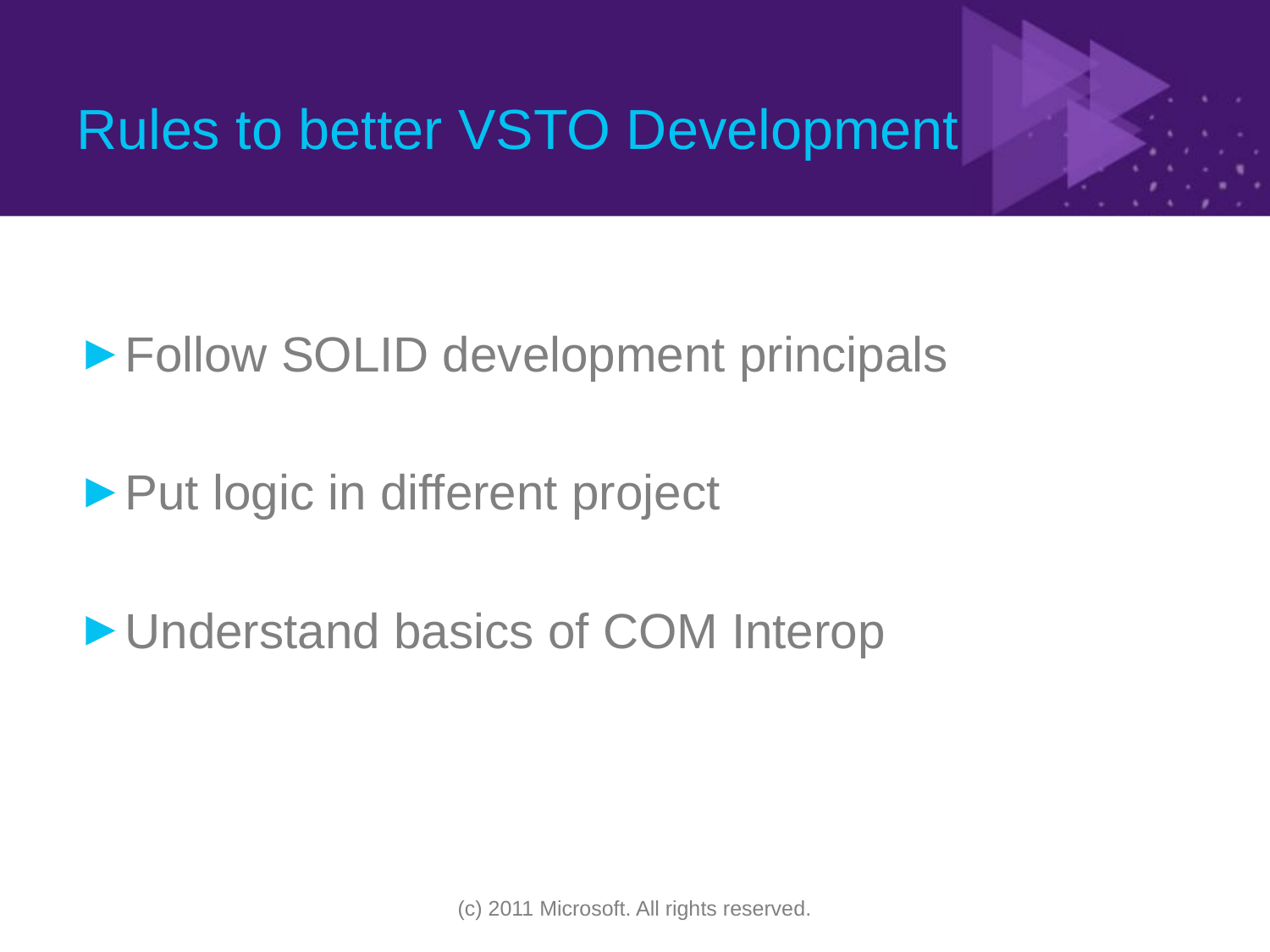

# Rules to better VSTO Development
Follow SOLID development principals

Put logic in different project

Understand basics of COM Interop
(c) 2011 Microsoft. All rights reserved.